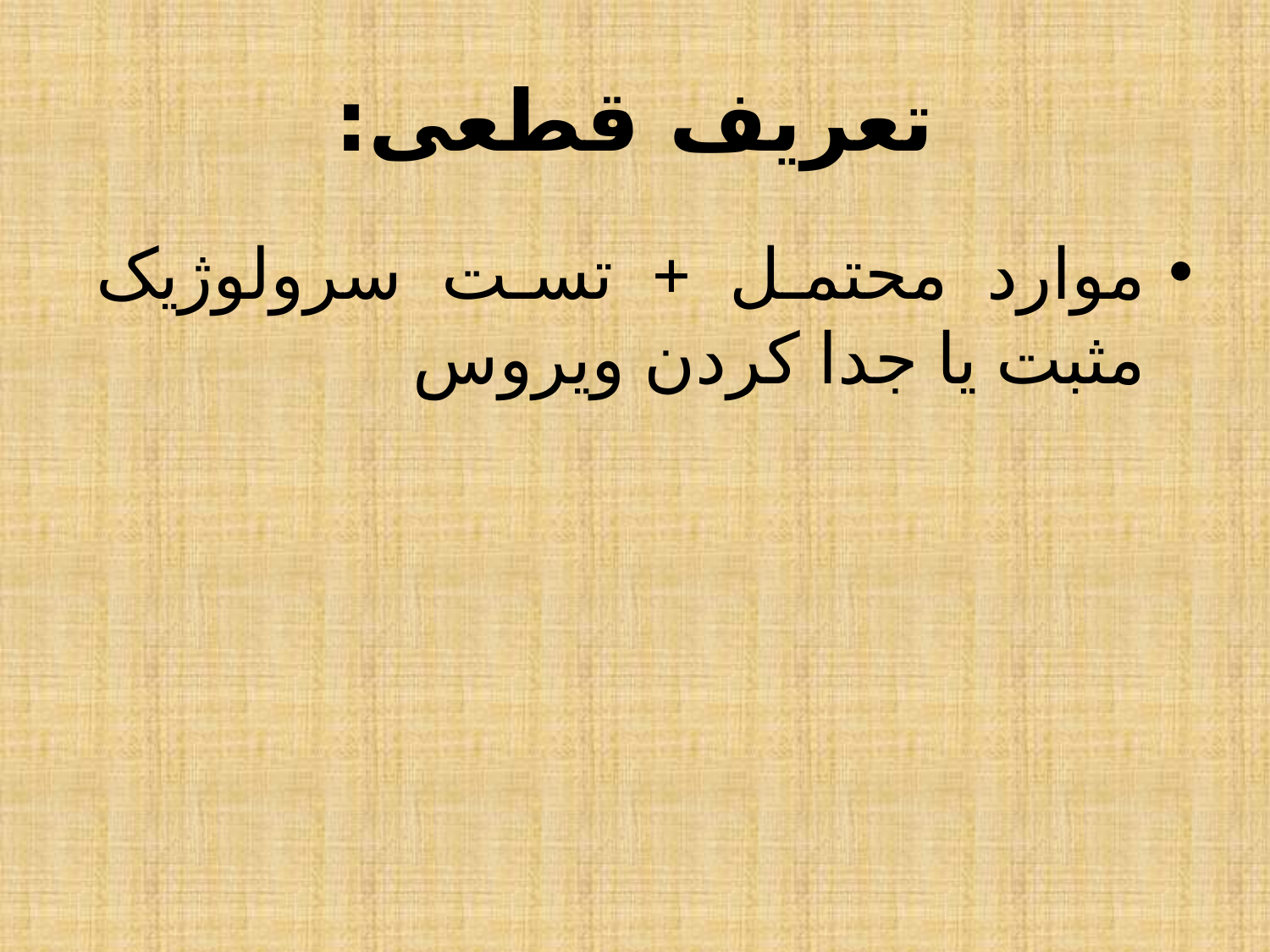

# تعریف قطعی:
موارد محتمل + تست سرولوژیک مثبت یا جدا کردن ویروس